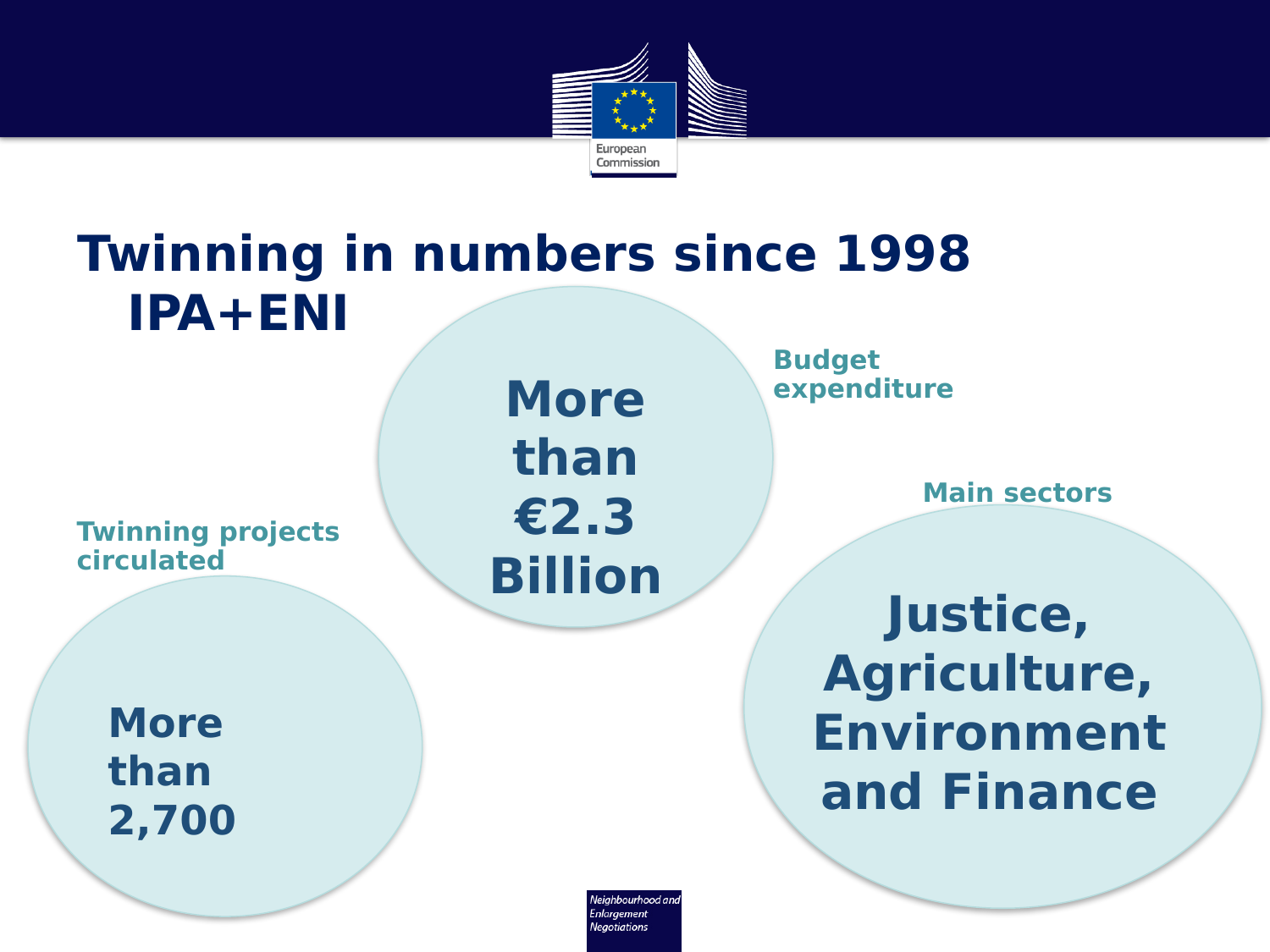

# Twinning in numbers since 1998 IPA+ENI

Budget expenditure
More than €2.3 Billion
Main sectors
Twinning projects circulated

Justice, Agriculture,
Environment and Finance
More than 2,700